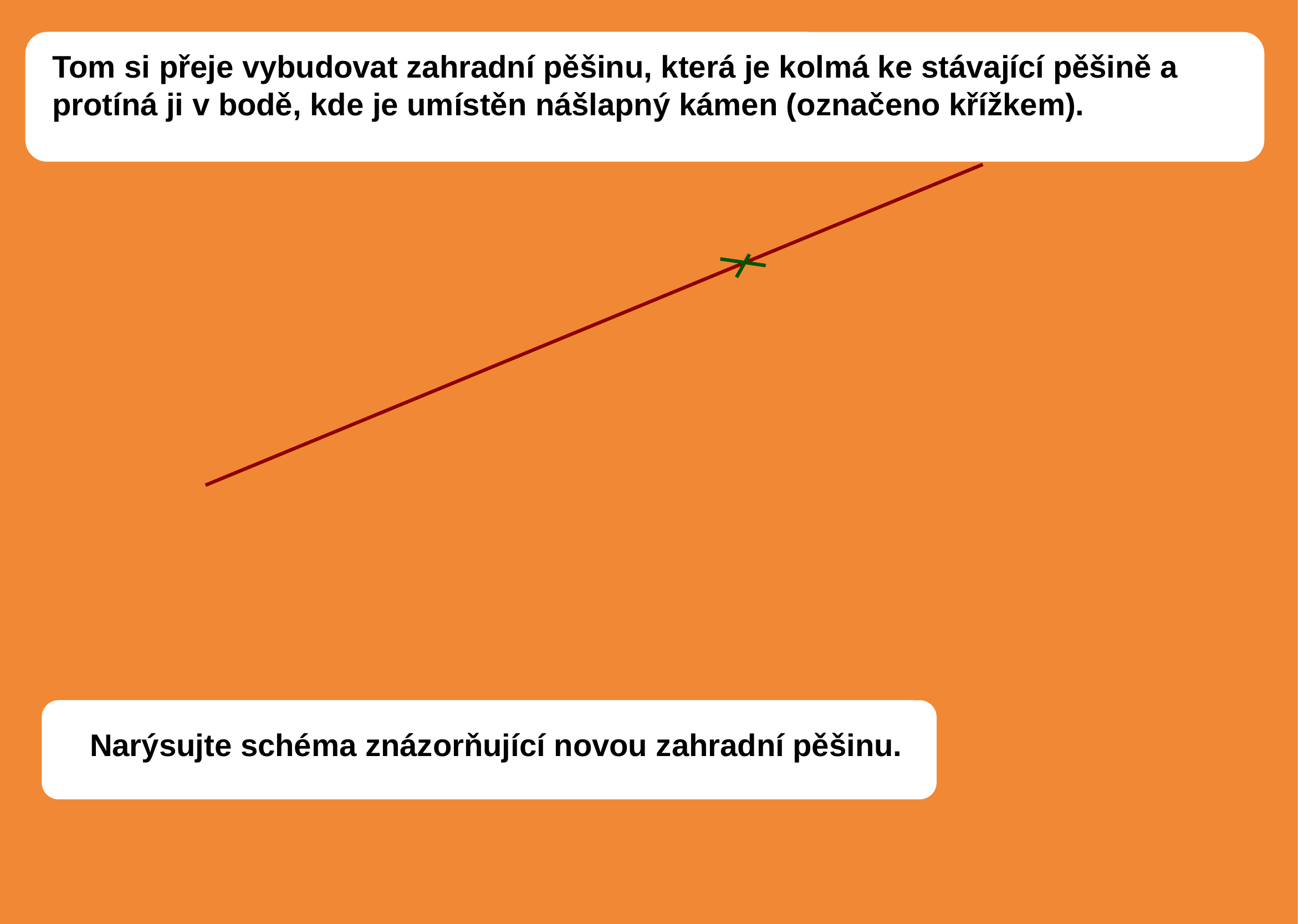

Tom si přeje vybudovat zahradní pěšinu, která je kolmá ke stávající pěšině a protíná ji v bodě, kde je umístěn nášlapný kámen (označeno křížkem).

Narýsujte schéma znázorňující novou zahradní pěšinu.